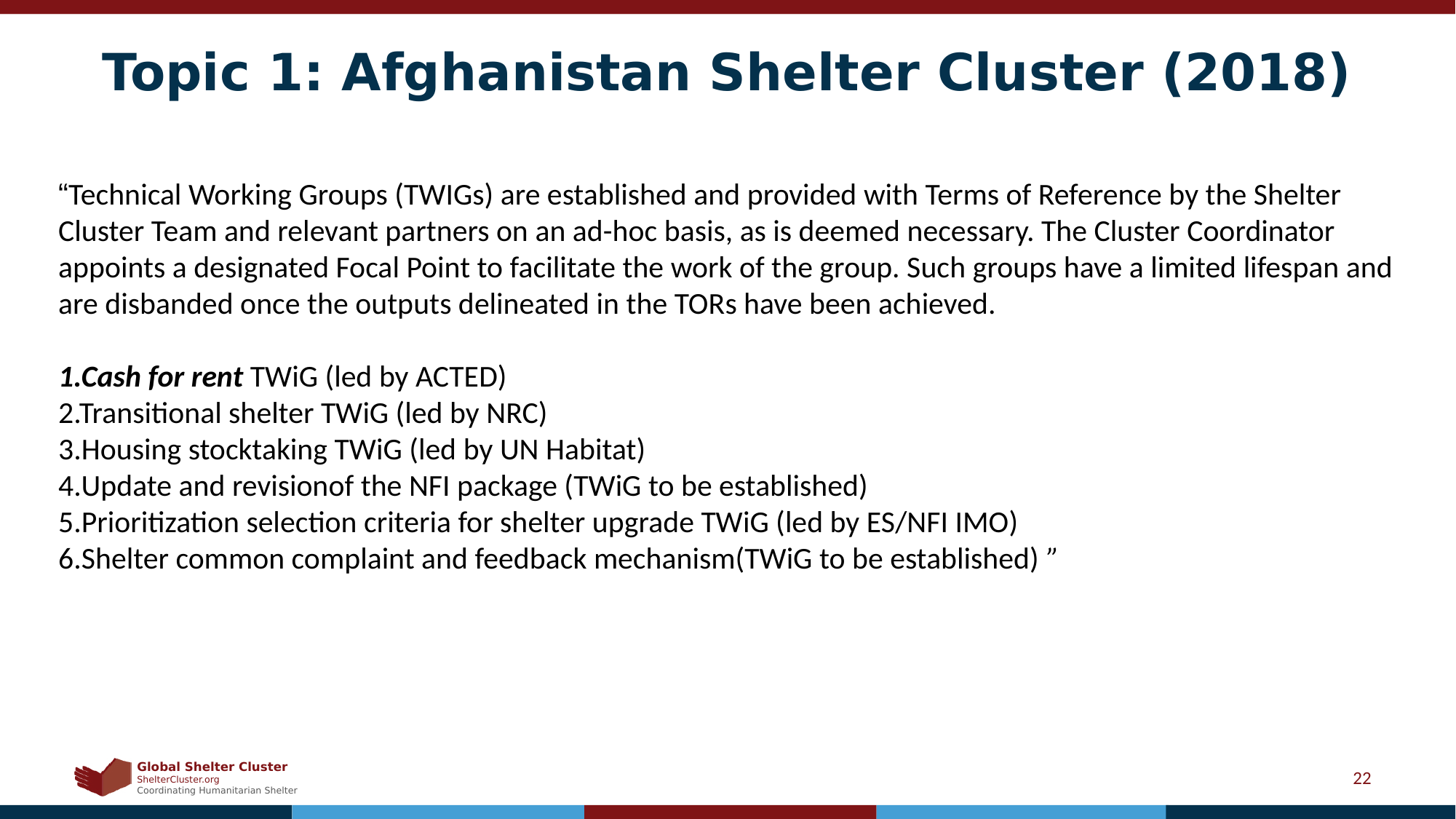

# Topic 1: Afghanistan Shelter Cluster (2018)
“Technical Working Groups (TWIGs) are established and provided with Terms of Reference by the Shelter Cluster Team and relevant partners on an ad-hoc basis, as is deemed necessary. The Cluster Coordinator appoints a designated Focal Point to facilitate the work of the group. Such groups have a limited lifespan and are disbanded once the outputs delineated in the TORs have been achieved.

1.Cash for rent TWiG (led by ACTED)
2.Transitional shelter TWiG (led by NRC)
3.Housing stocktaking TWiG (led by UN Habitat)
4.Update and revisionof the NFI package (TWiG to be established)
5.Prioritization selection criteria for shelter upgrade TWiG (led by ES/NFI IMO)
6.Shelter common complaint and feedback mechanism(TWiG to be established) ”

22